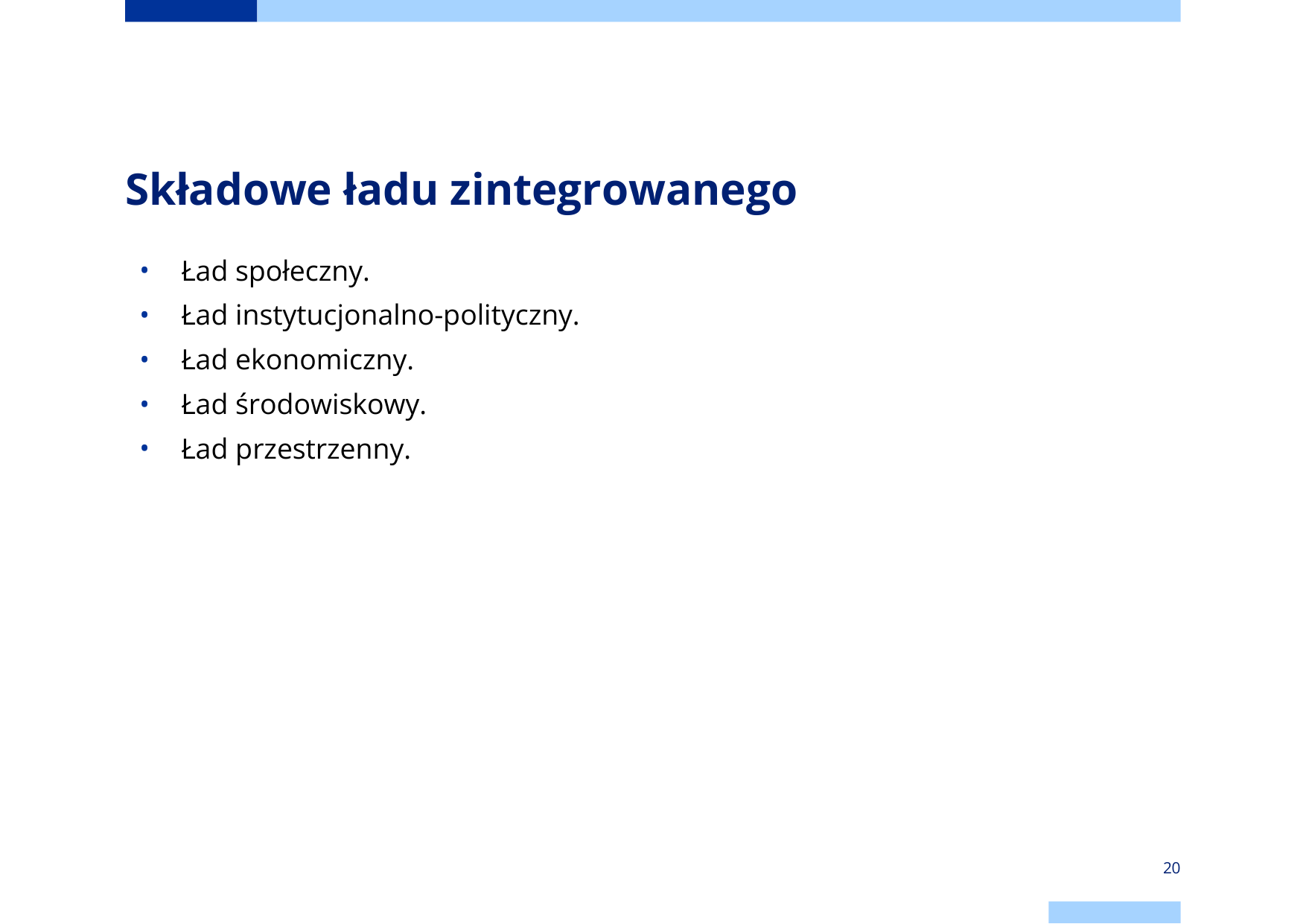

# Składowe ładu zintegrowanego
Ład społeczny.
Ład instytucjonalno-polityczny.
Ład ekonomiczny.
Ład środowiskowy.
Ład przestrzenny.

20